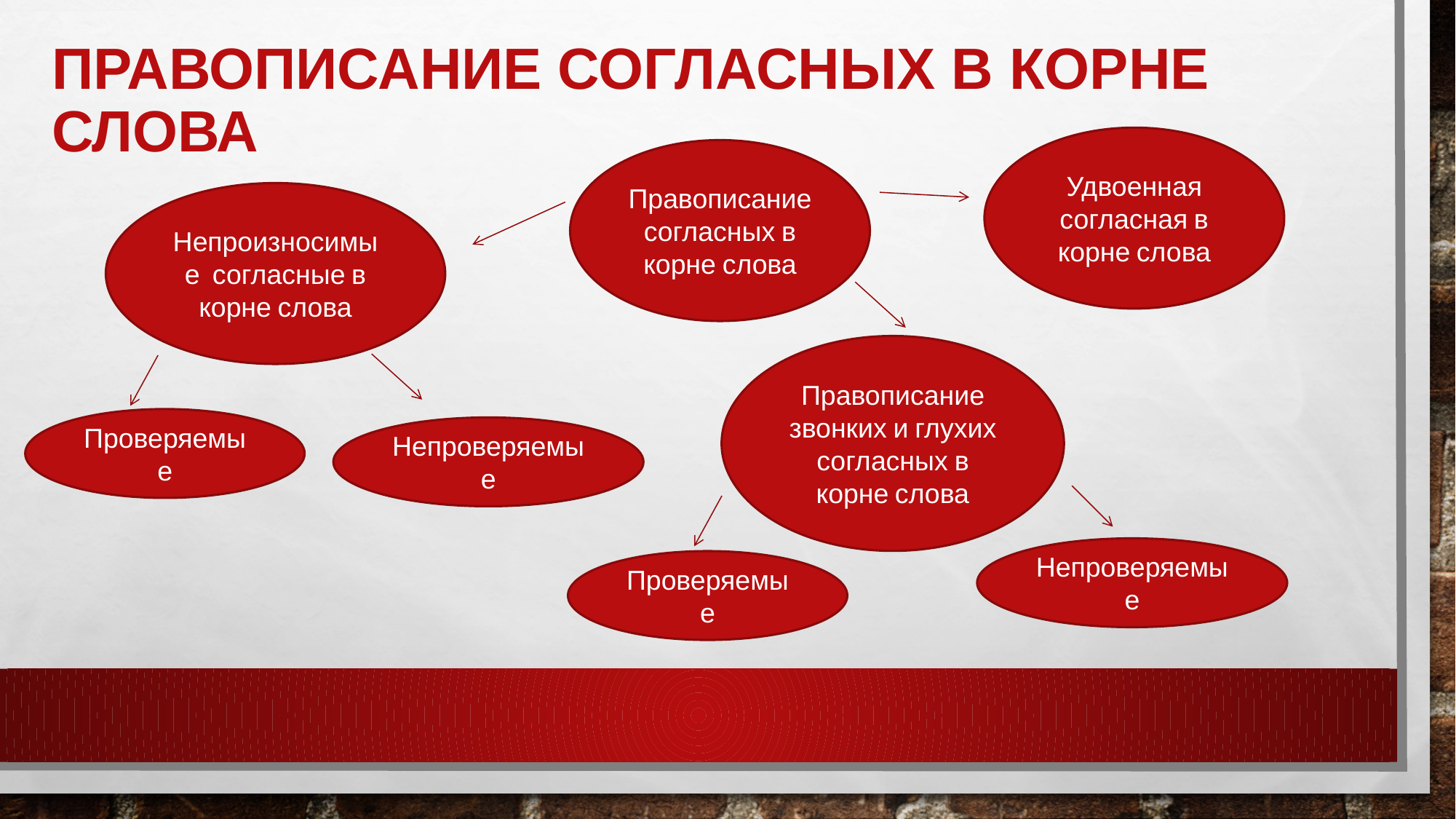

# Правописание согласных в корне слова
Удвоенная согласная в корне слова
Правописание согласных в корне слова
Непроизносимые  согласные в корне слова
Правописание звонких и глухих согласных в корне слова
Проверяемые
Непроверяемые
Непроверяемые
Проверяемые